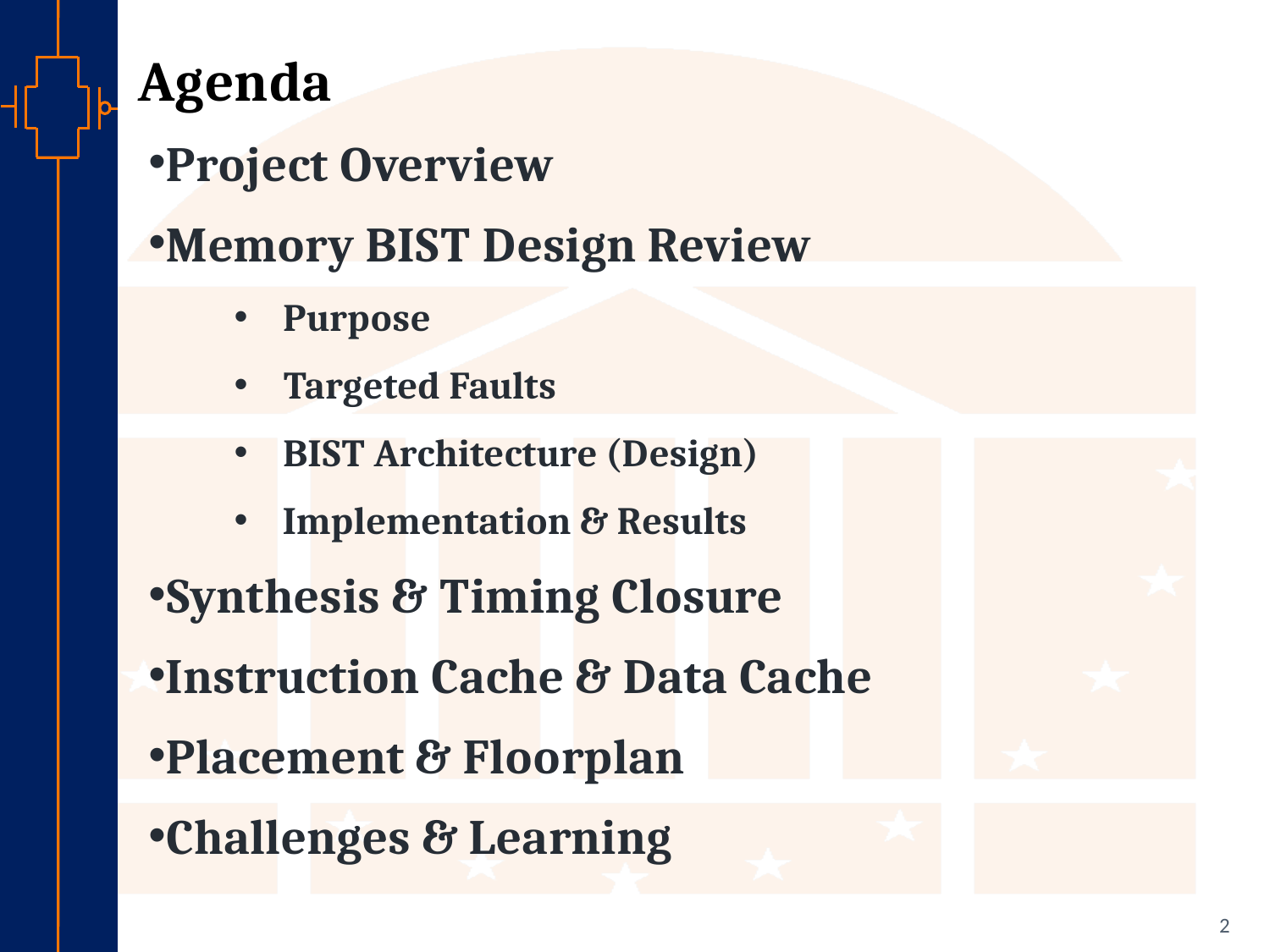

# Agenda
Project Overview
Memory BIST Design Review
Purpose
Targeted Faults
BIST Architecture (Design)
Implementation & Results
Synthesis & Timing Closure
Instruction Cache & Data Cache
Placement & Floorplan
Challenges & Learning

2